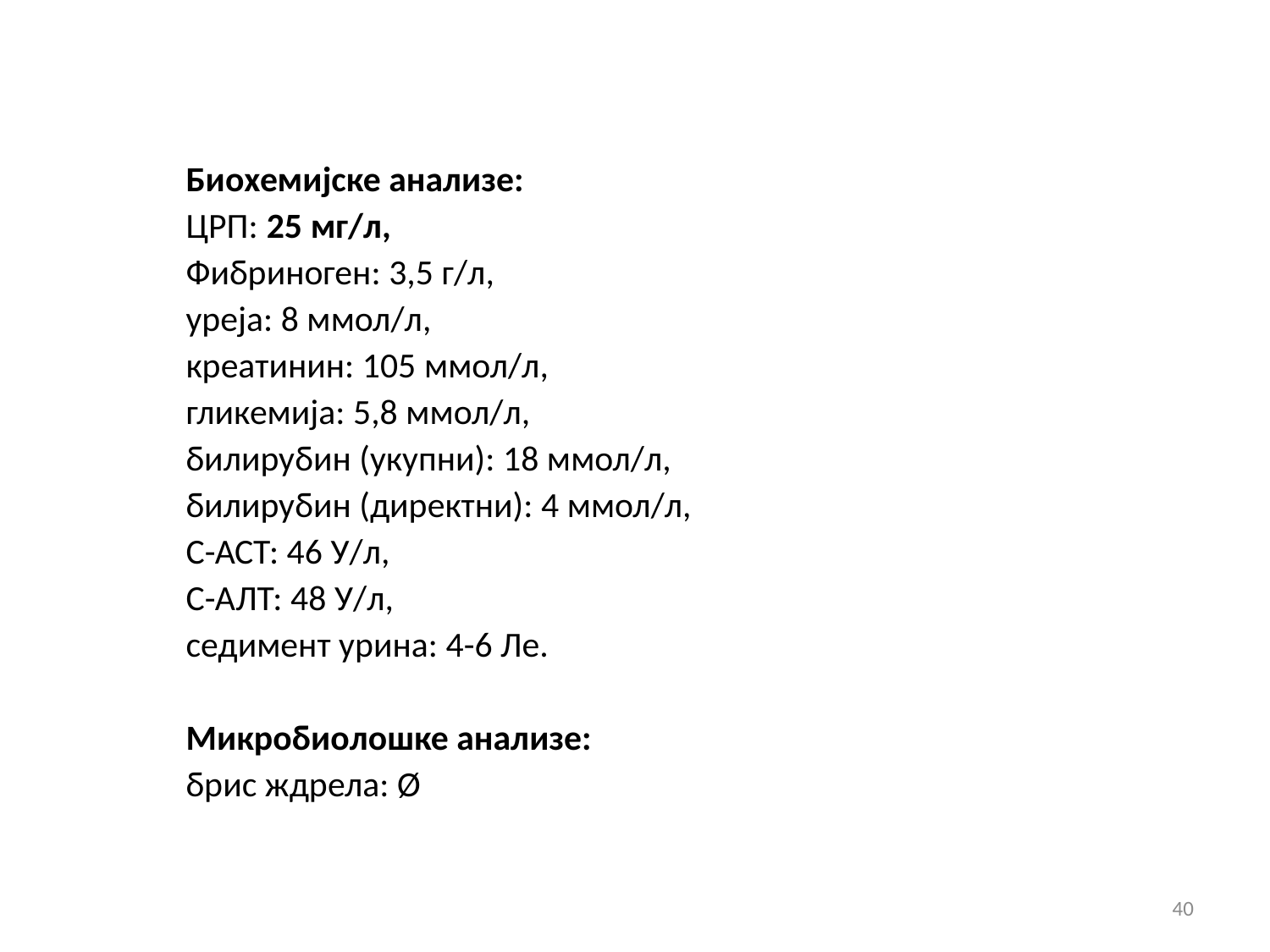

Биохемијске анализе:
ЦРП: 25 мг/л,
Фибриноген: 3,5 г/л,
уреја: 8 ммол/л,
креатинин: 105 ммол/л,
гликемија: 5,8 ммол/л,
билирубин (укупни): 18 ммол/л,
билирубин (директни): 4 ммол/л,
С-АСТ: 46 У/л,
С-АЛТ: 48 У/л,
седимент урина: 4-6 Ле.

Микробиолошке анализе:
брис ждрела: Ø
40